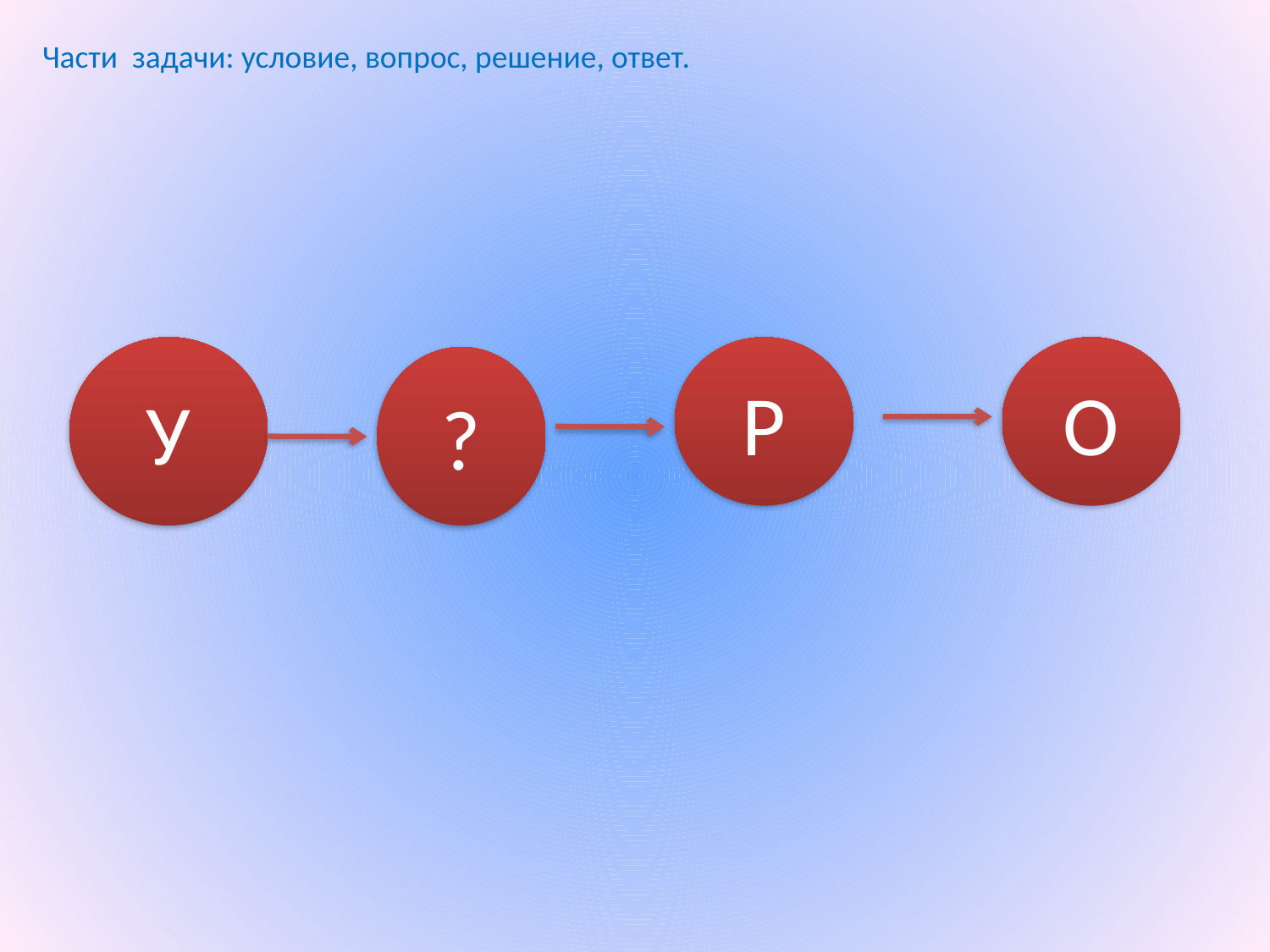

Части  задачи: условие, вопрос, решение, ответ.
У
Р
О
?